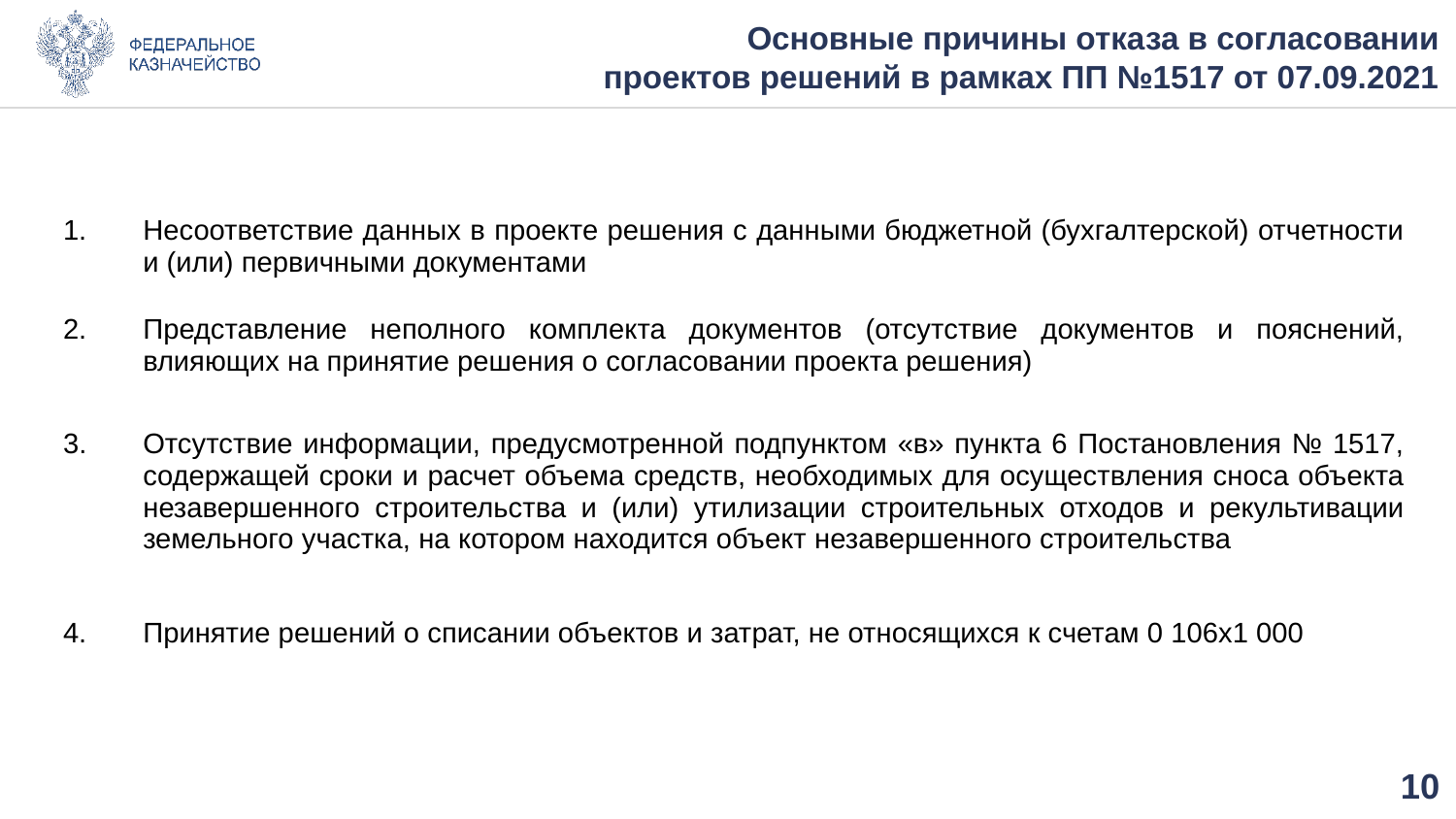

# Основные причины отказа в согласовании проектов решений в рамках ПП №1517 от 07.09.2021
| 1. | Несоответствие данных в проекте решения с данными бюджетной (бухгалтерской) отчетности и (или) первичными документами |
| --- | --- |
| 2. | Представление неполного комплекта документов (отсутствие документов и пояснений, влияющих на принятие решения о согласовании проекта решения) |
| 3. | Отсутствие информации, предусмотренной подпунктом «в» пункта 6 Постановления № 1517, содержащей сроки и расчет объема средств, необходимых для осуществления сноса объекта незавершенного строительства и (или) утилизации строительных отходов и рекультивации земельного участка, на котором находится объект незавершенного строительства |
| 4. | Принятие решений о списании объектов и затрат, не относящихся к счетам 0 106x1 000 |
10